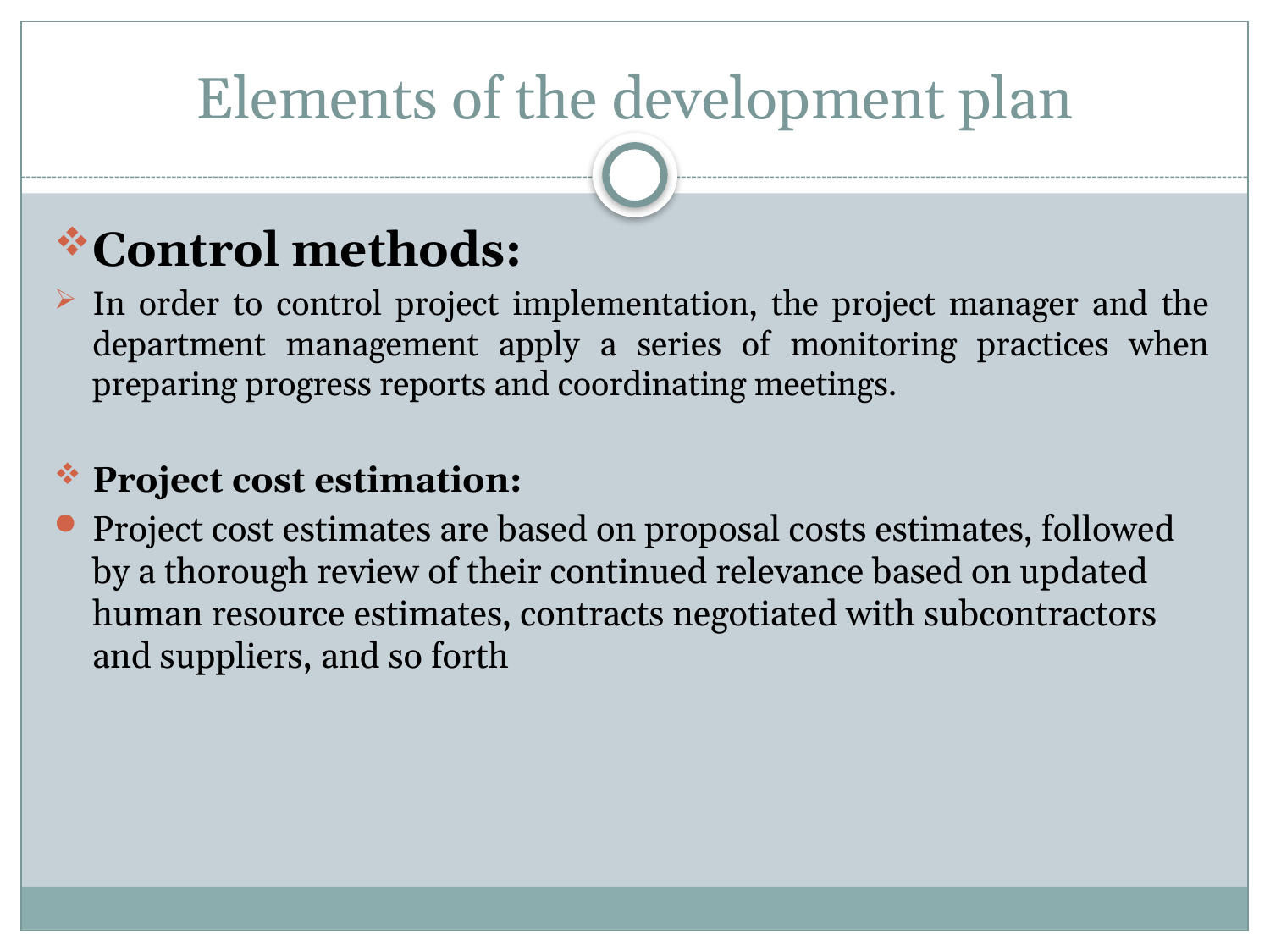

# Elements of the development plan
Control methods:
In order to control project implementation, the project manager and the department management apply a series of monitoring practices when preparing progress reports and coordinating meetings.

Project cost estimation:
Project cost estimates are based on proposal costs estimates, followed by a thorough review of their continued relevance based on updated human resource estimates, contracts negotiated with subcontractors and suppliers, and so forth